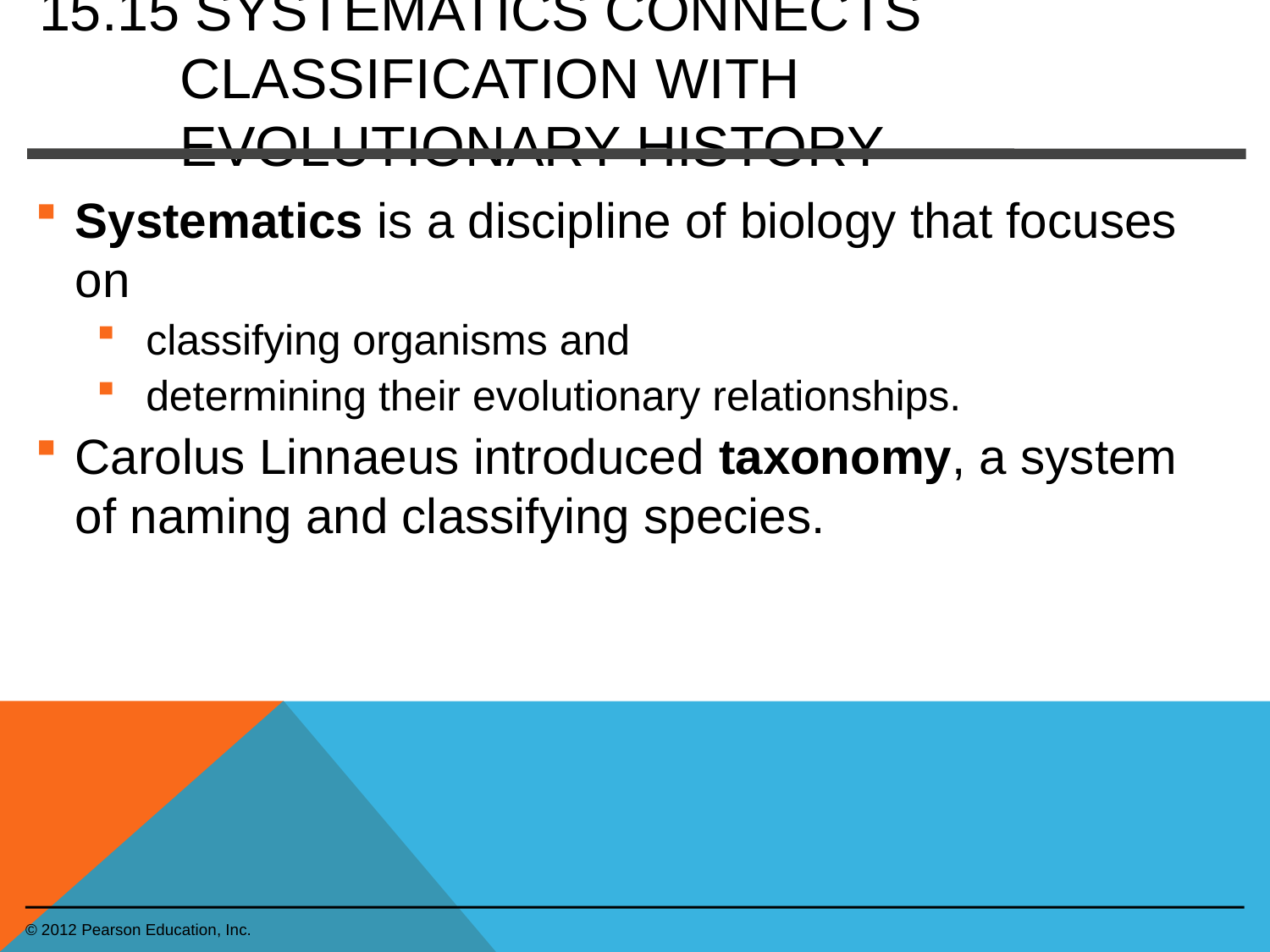

15.15 Systematics connects classification with evolutionary history
0

Systematics is a discipline of biology that focuses on
classifying organisms and
determining their evolutionary relationships.
Carolus Linnaeus introduced taxonomy, a system of naming and classifying species.

© 2012 Pearson Education, Inc.